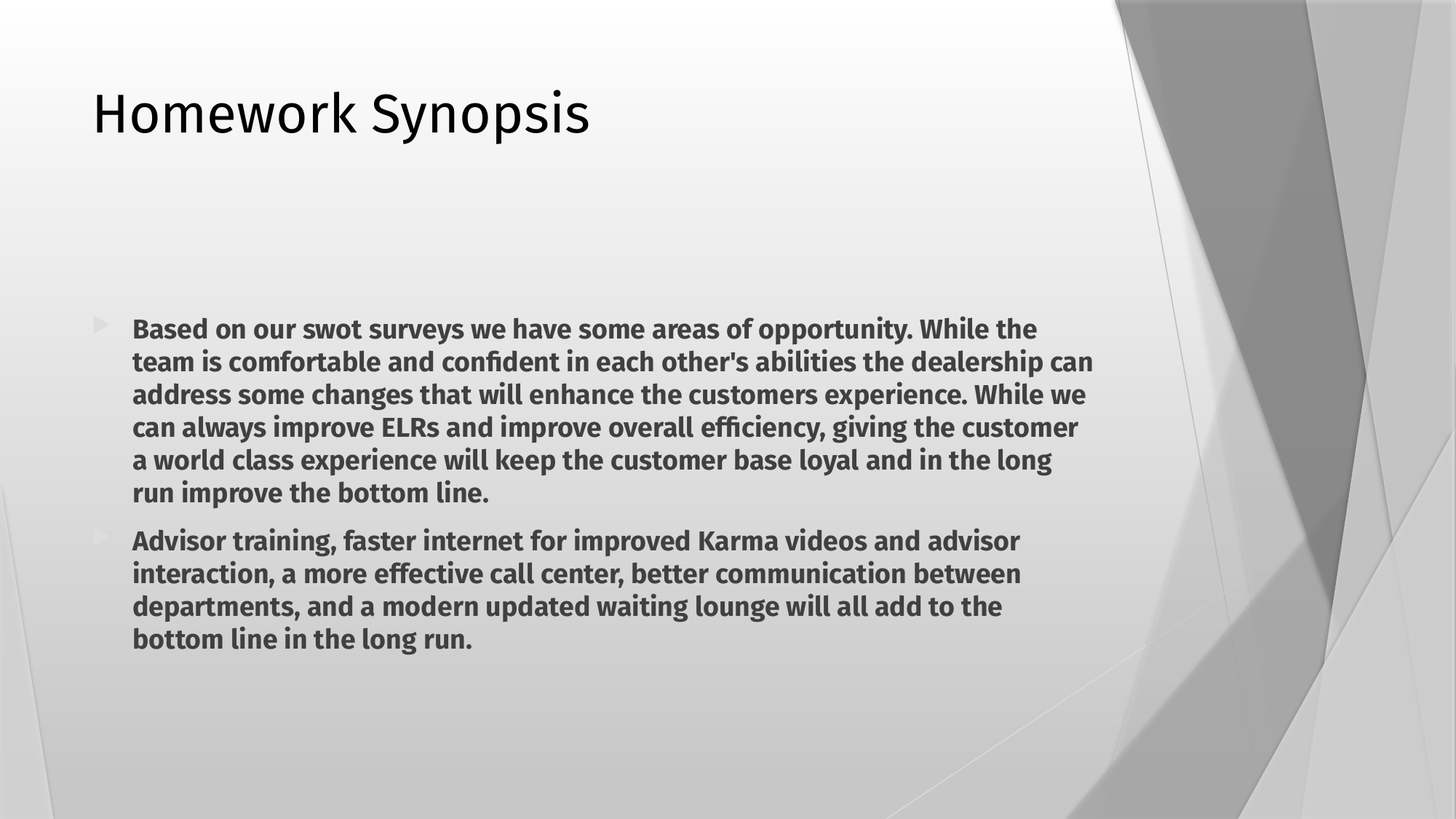

# Homework Synopsis

Based on our swot surveys we have some areas of opportunity. While the team is comfortable and confident in each other's abilities the dealership can address some changes that will enhance the customers experience. While we can always improve ELRs and improve overall efficiency, giving the customer a world class experience will keep the customer base loyal and in the long run improve the bottom line.
Advisor training, faster internet for improved Karma videos and advisor interaction, a more effective call center, better communication between departments, and a modern updated waiting lounge will all add to the bottom line in the long run.